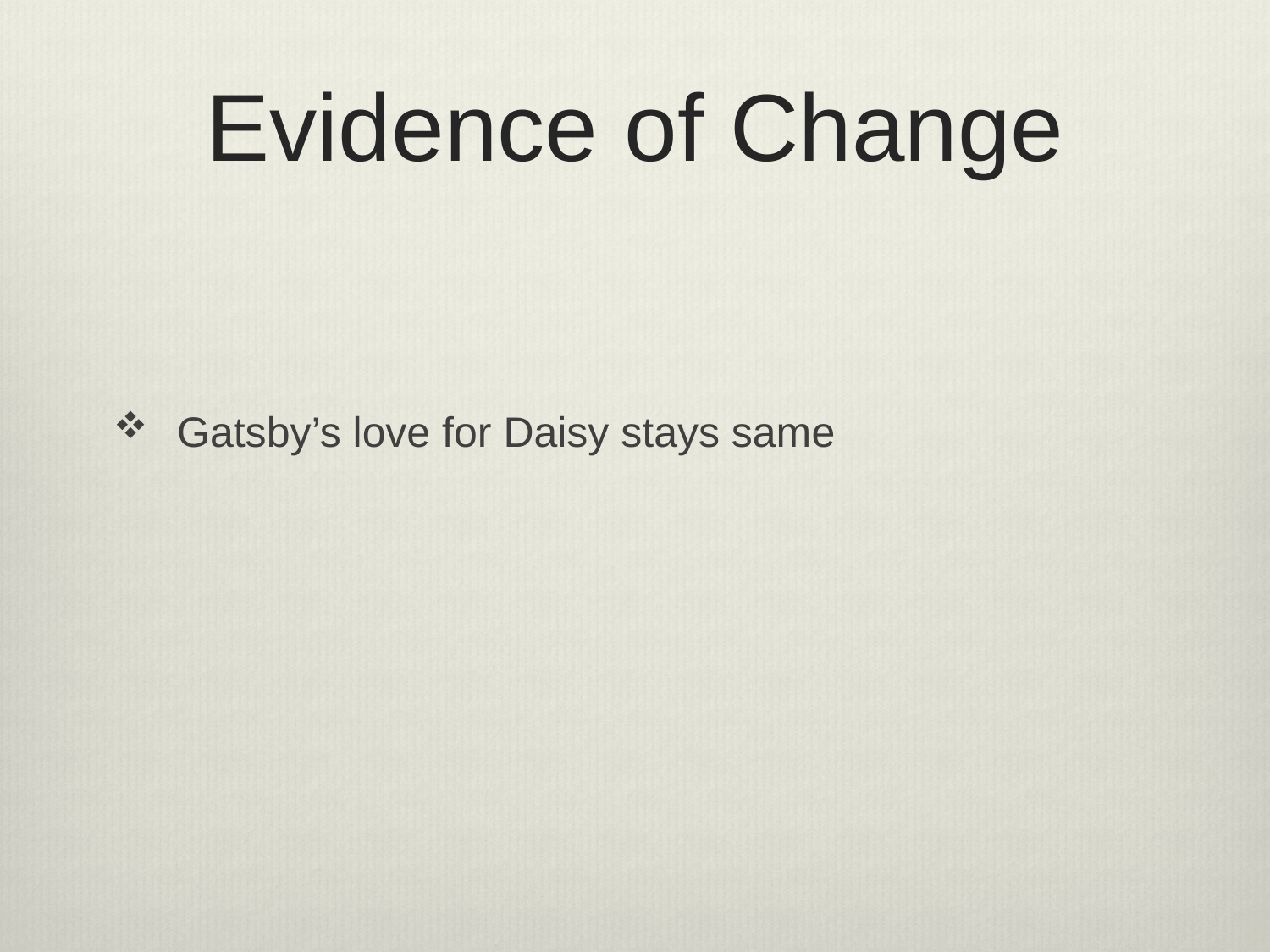

# Evidence of Change
Gatsby’s love for Daisy stays same